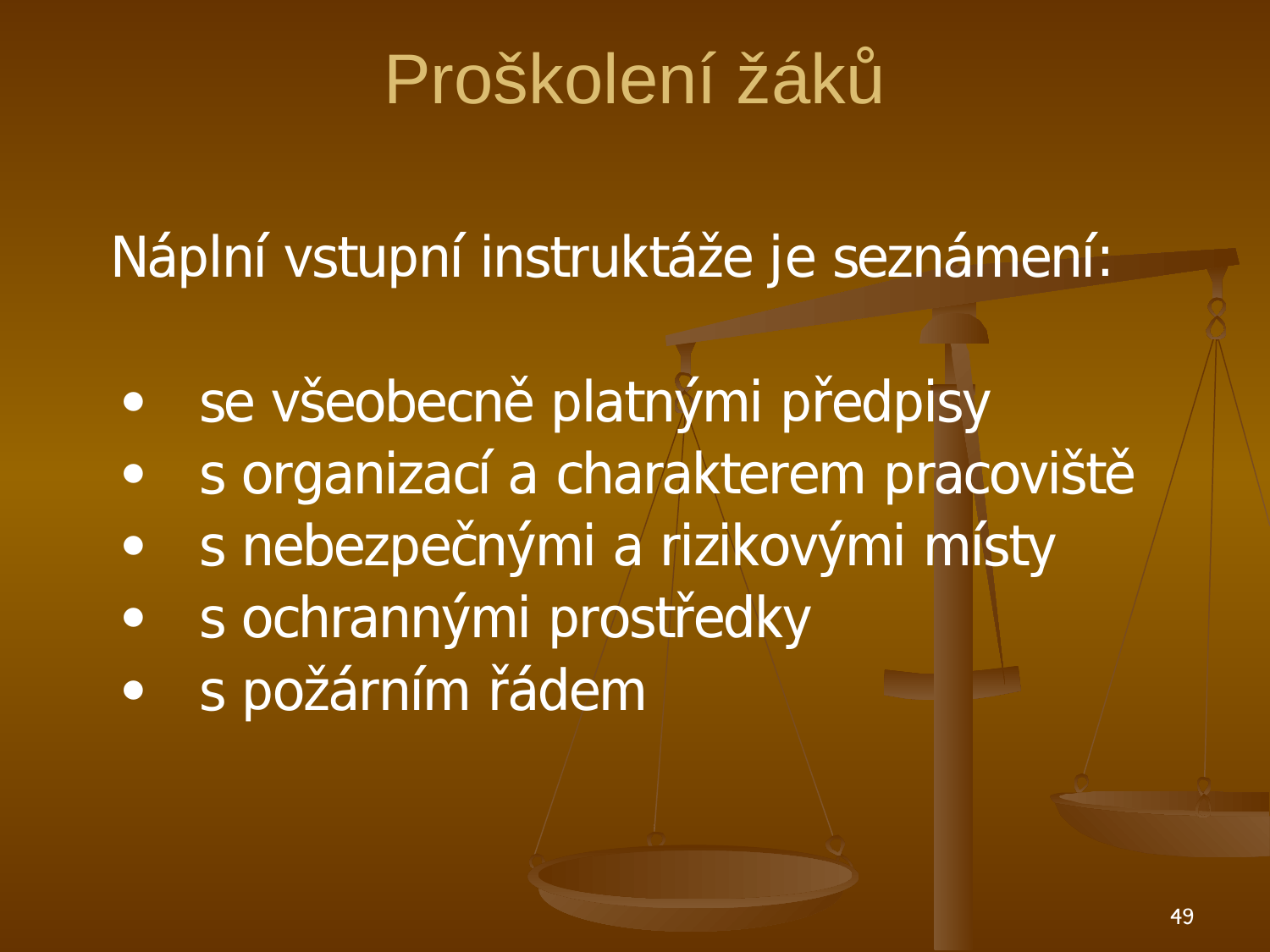

# Proškolení žáků
  Náplní vstupní instruktáže je seznámení:

	•   se všeobecně platnými předpisy
	•   s organizací a charakterem pracoviště
	•   s nebezpečnými a rizikovými místy
	•   s ochrannými prostředky
	•   s požárním řádem

49